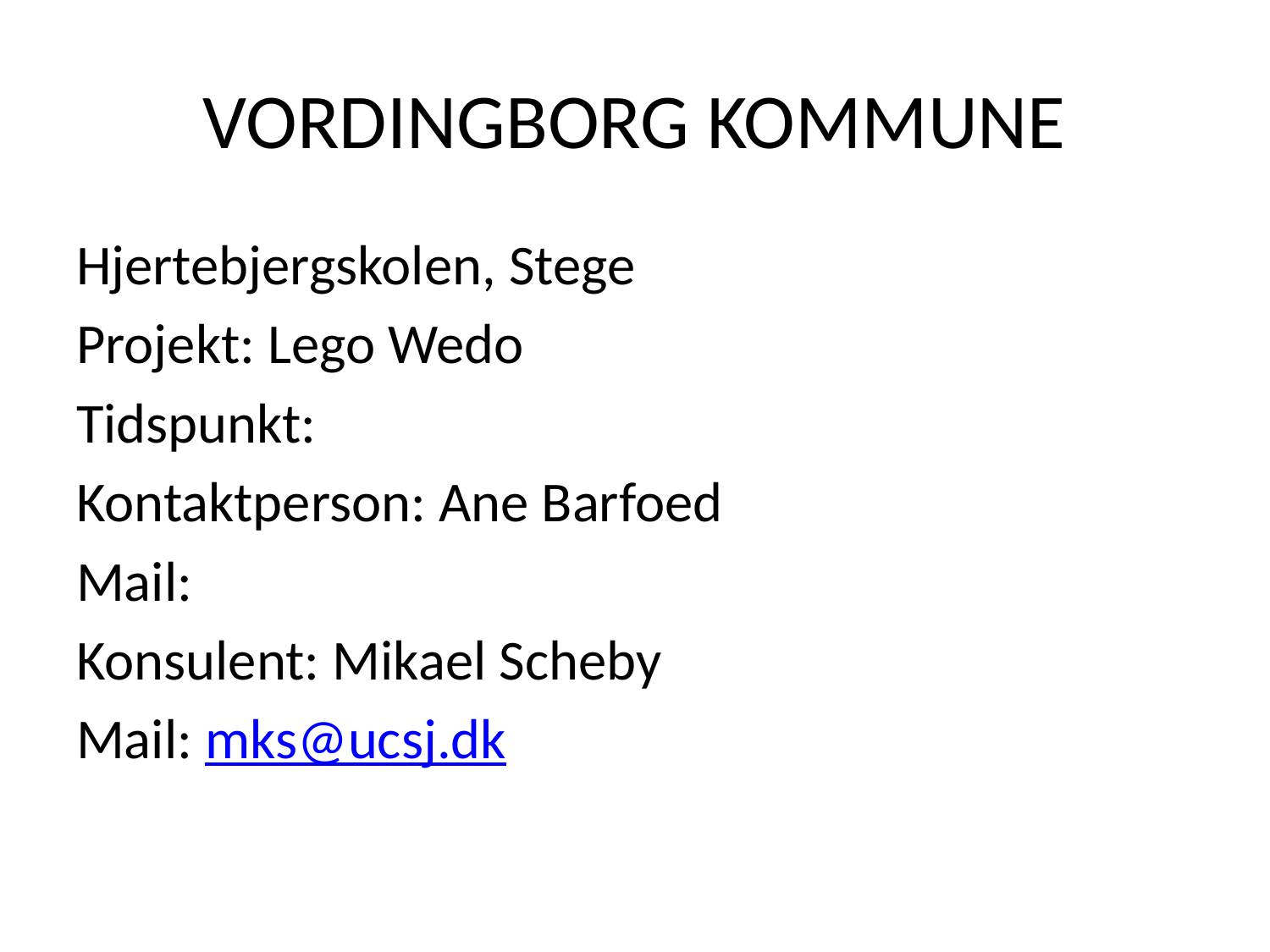

# VORDINGBORG KOMMUNE
Hjertebjergskolen, Stege
Projekt: Lego Wedo
Tidspunkt:
Kontaktperson: Ane Barfoed
Mail:
Konsulent: Mikael Scheby
Mail: mks@ucsj.dk